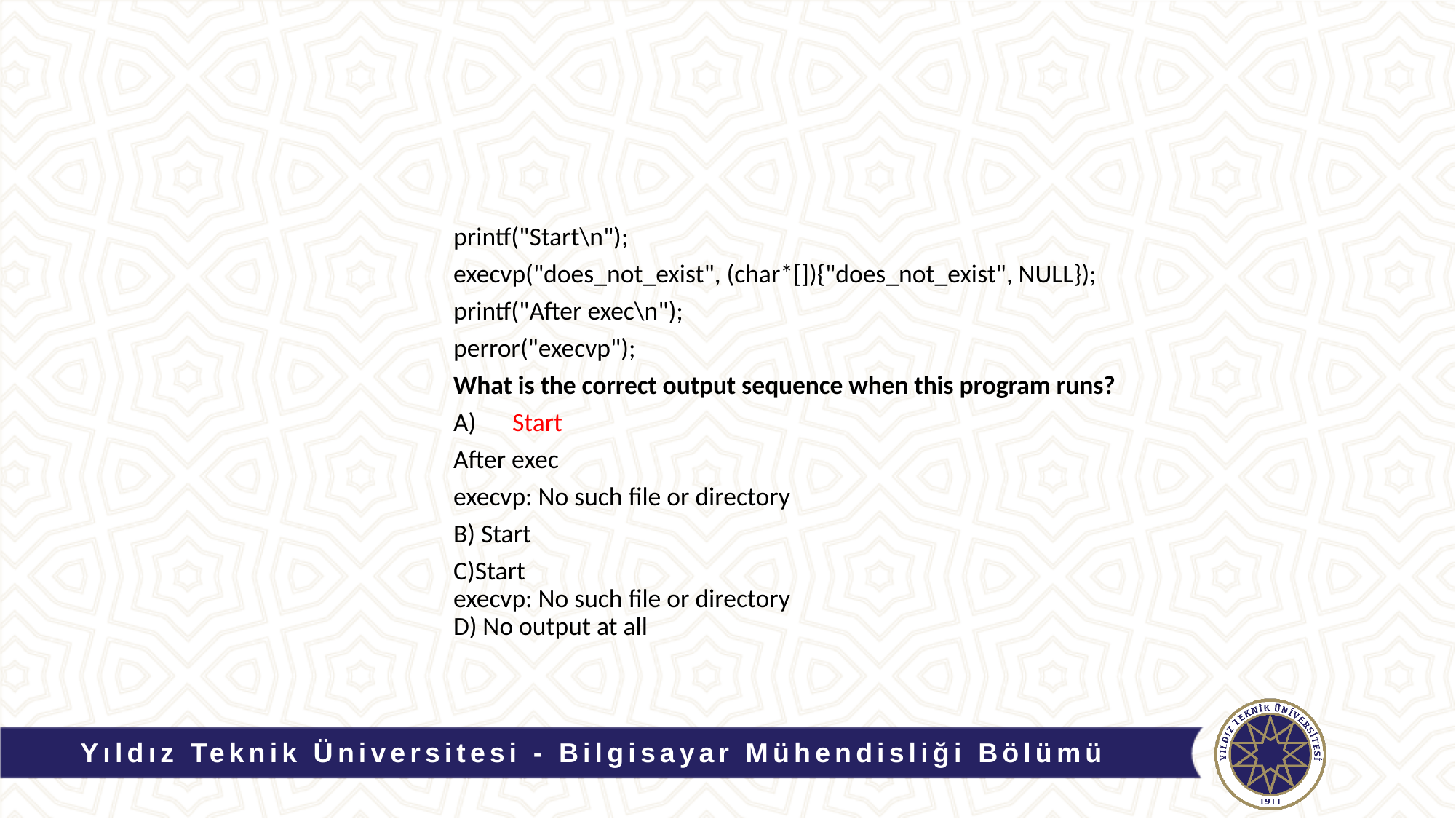

printf("Start\n");
execvp("does_not_exist", (char*[]){"does_not_exist", NULL});
printf("After exec\n");
perror("execvp");
What is the correct output sequence when this program runs?
Start
After exec
execvp: No such file or directory
B) Start
C)Start
execvp: No such file or directory
D) No output at all
Yıldız Teknik Üniversitesi - Bilgisayar Mühendisliği Bölümü